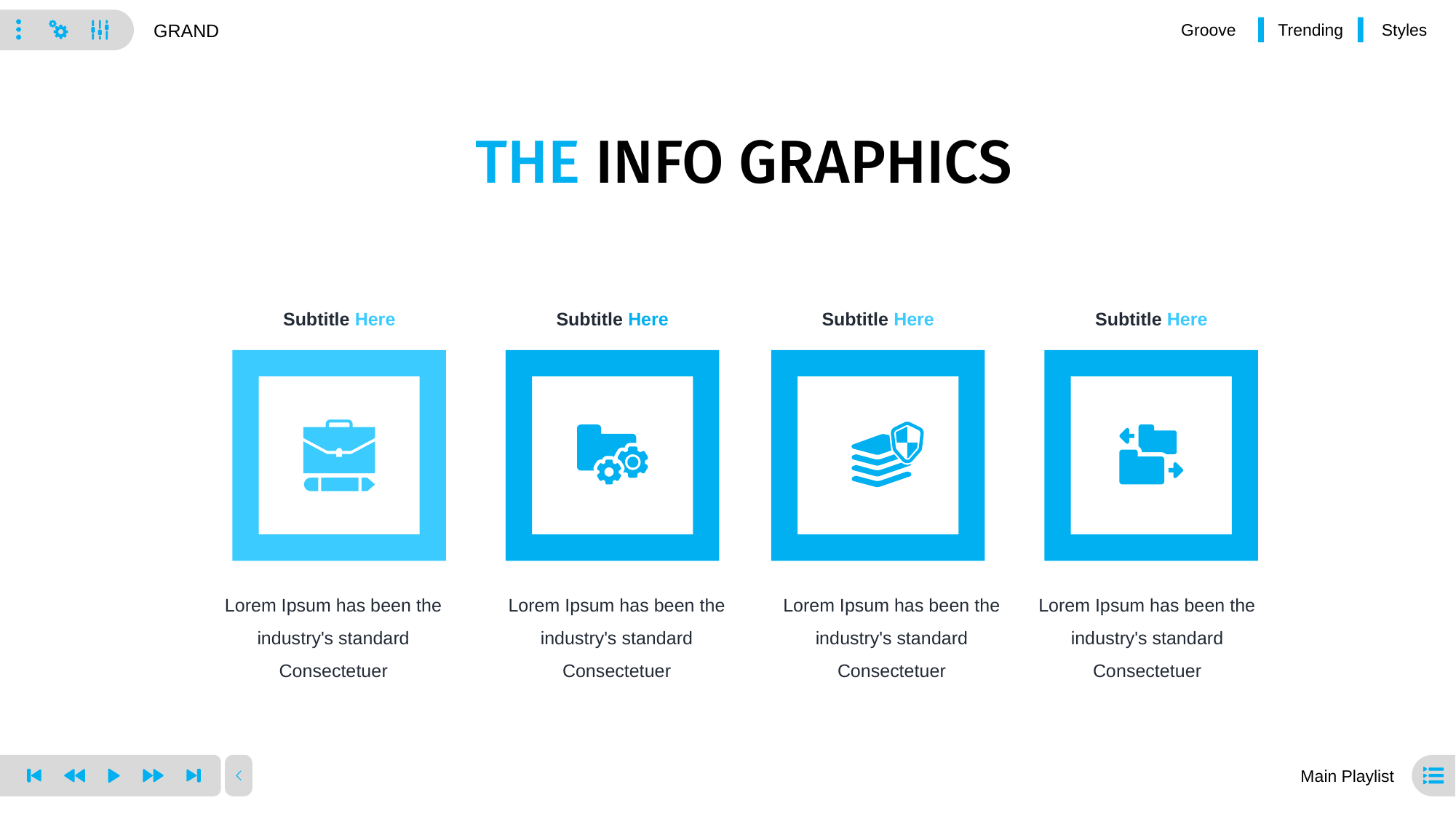

GRAND
Groove
Trending
Styles

THE INFO GRAPHICS
Subtitle Here
Subtitle Here
Subtitle Here
Subtitle Here

Lorem Ipsum has been the industry's standard Consectetuer
Lorem Ipsum has been the industry's standard Consectetuer
Lorem Ipsum has been the industry's standard Consectetuer
Lorem Ipsum has been the industry's standard Consectetuer

Main Playlist